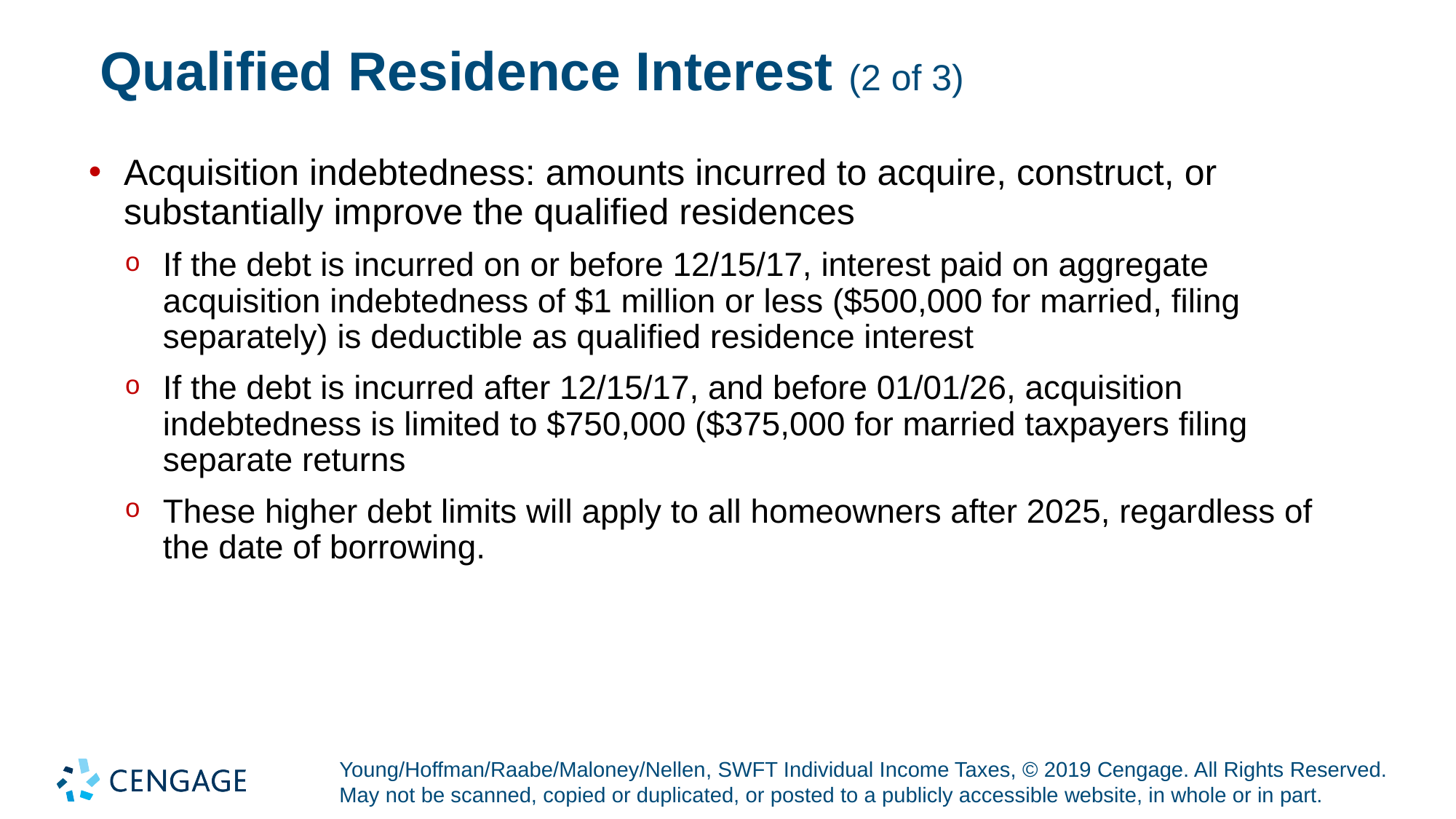

# Qualified Residence Interest (2 of 3)
Acquisition indebtedness: amounts incurred to acquire, construct, or substantially improve the qualified residences
If the debt is incurred on or before 12/15/17, interest paid on aggregate acquisition indebtedness of $1 million or less ($500,000 for married, filing separately) is deductible as qualified residence interest
If the debt is incurred after 12/15/17, and before 01/01/26, acquisition indebtedness is limited to $750,000 ($375,000 for married taxpayers filing separate returns
These higher debt limits will apply to all homeowners after 2025, regardless of the date of borrowing.